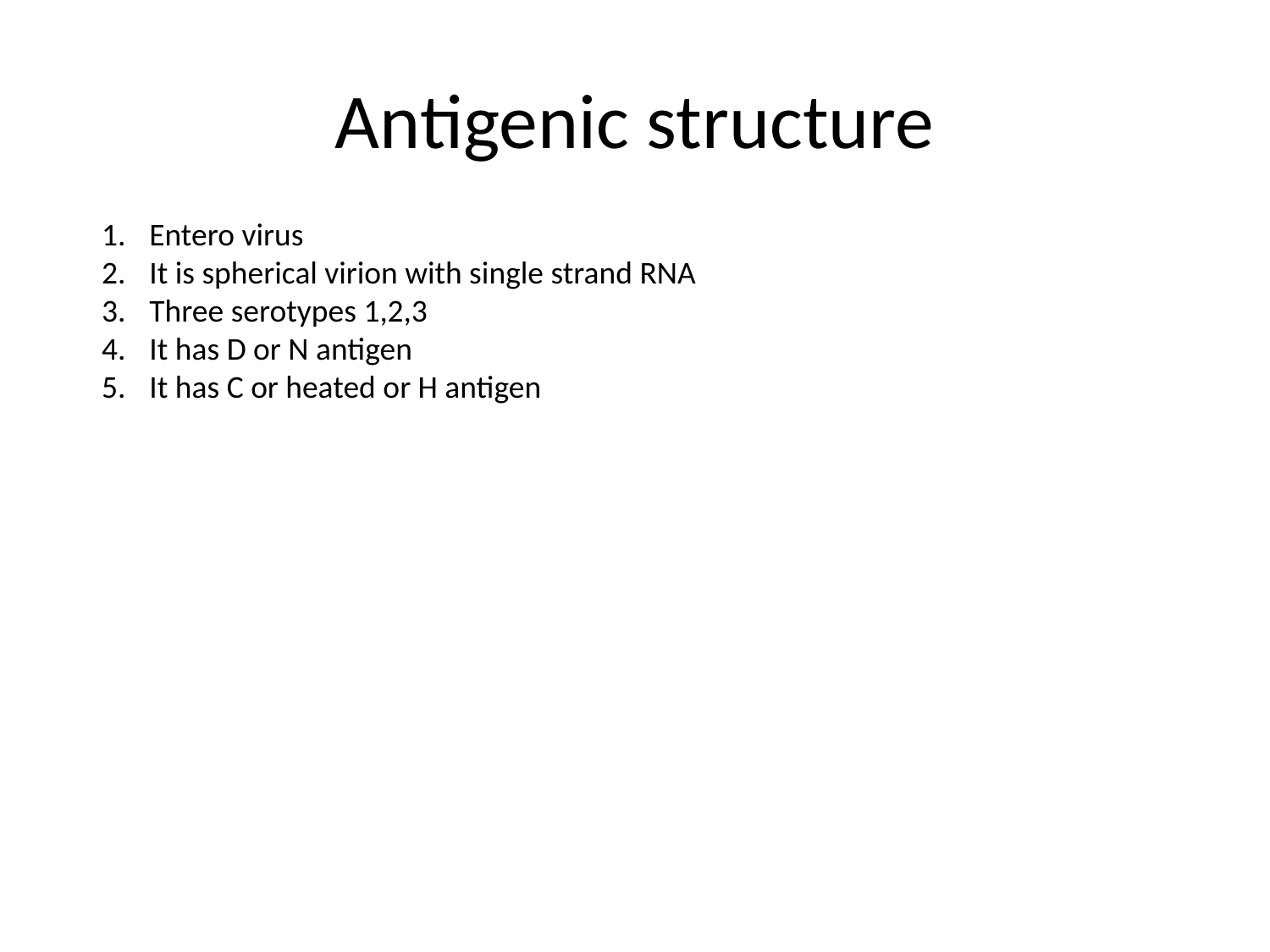

# Antigenic structure
Entero virus
It is spherical virion with single strand RNA
Three serotypes 1,2,3
It has D or N antigen
It has C or heated or H antigen